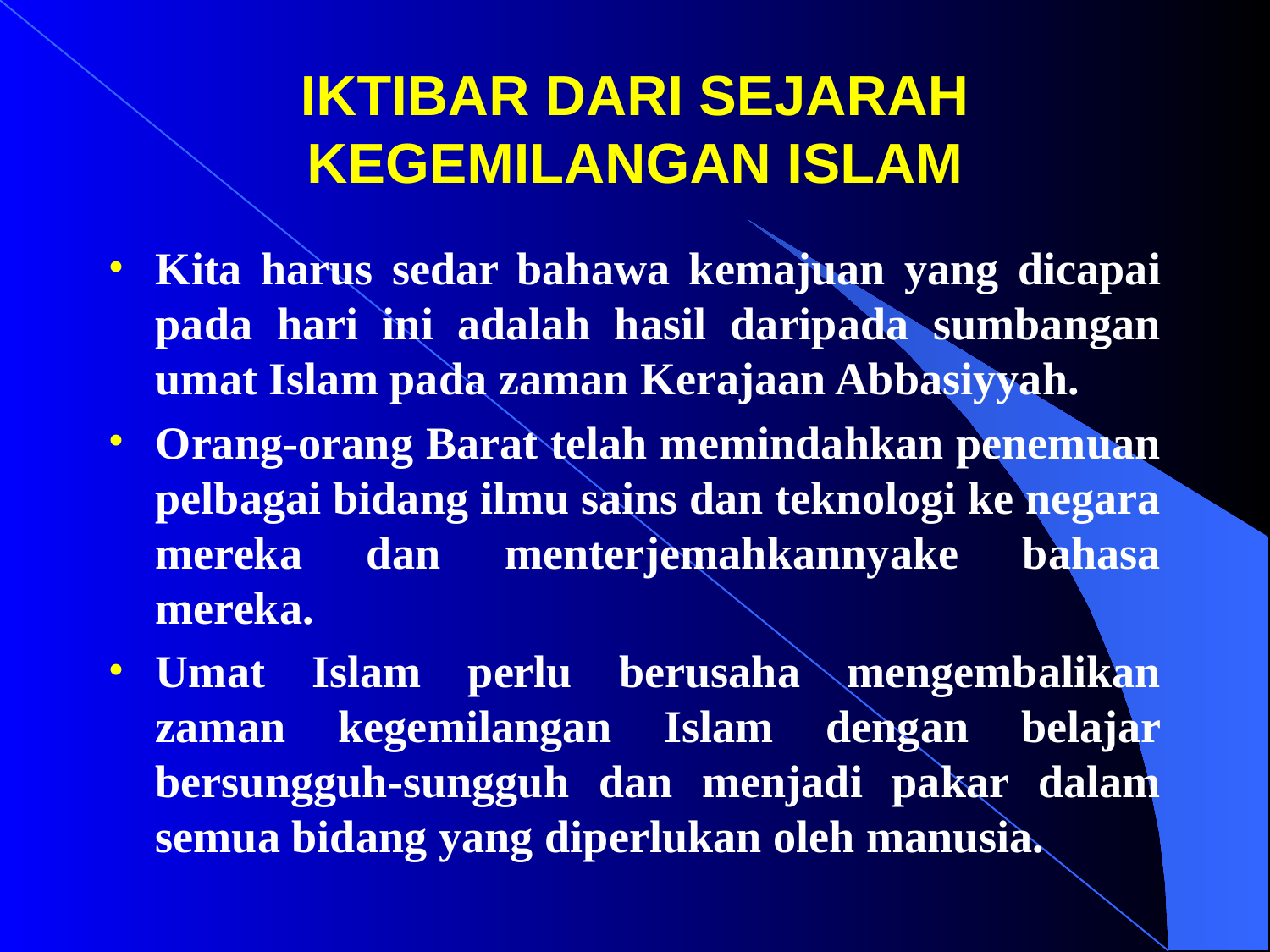

# IKTIBAR DARI SEJARAH KEGEMILANGAN ISLAM
Kita harus sedar bahawa kemajuan yang dicapai pada hari ini adalah hasil daripada sumbangan umat Islam pada zaman Kerajaan Abbasiyyah.
Orang-orang Barat telah memindahkan penemuan pelbagai bidang ilmu sains dan teknologi ke negara mereka dan menterjemahkannyake bahasa mereka.
Umat Islam perlu berusaha mengembalikan zaman kegemilangan Islam dengan belajar bersungguh-sungguh dan menjadi pakar dalam semua bidang yang diperlukan oleh manusia.